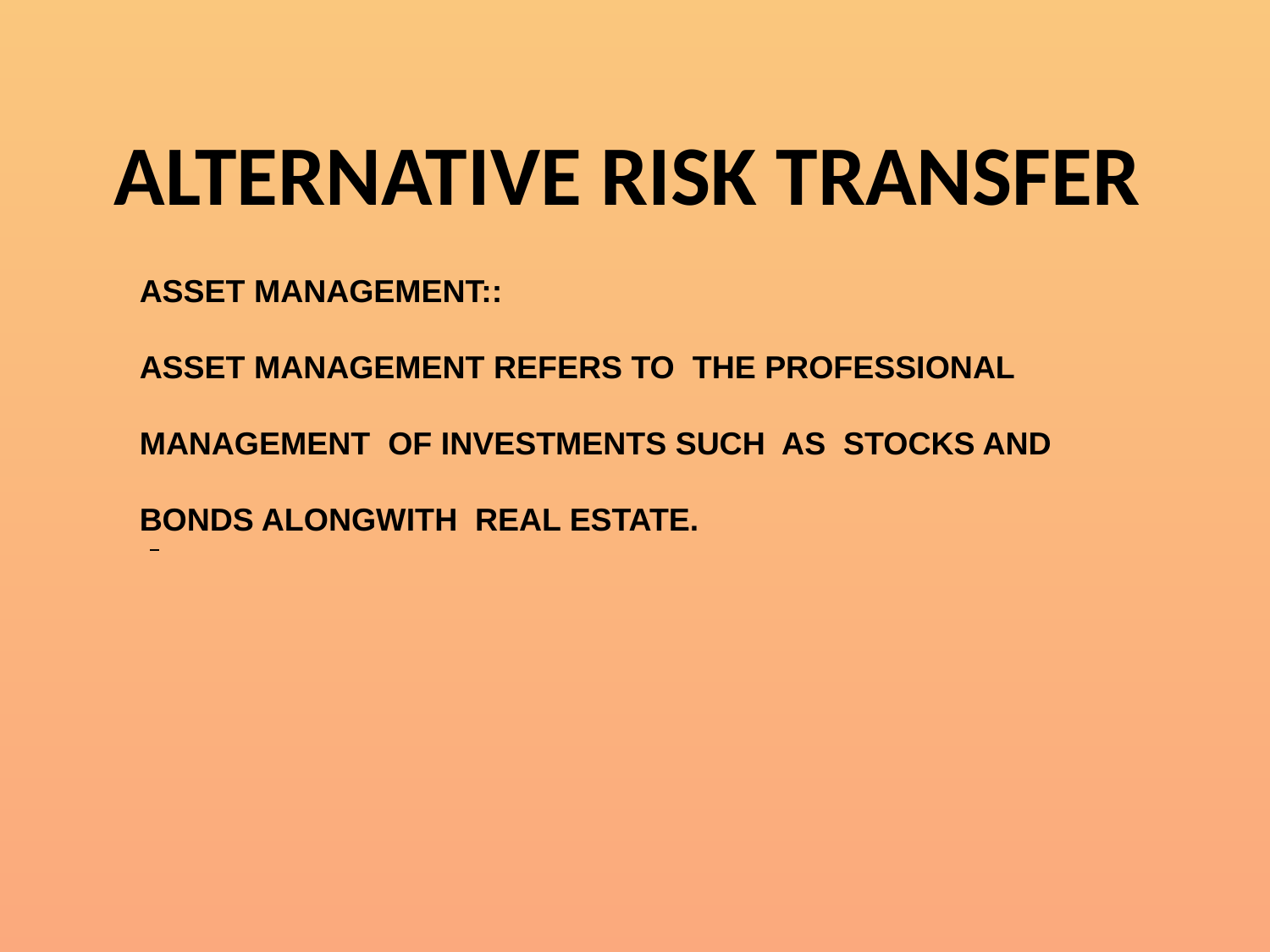

ALTERNATIVE RISK TRANSFER

ASSET MANAGEMENT::

ASSET MANAGEMENT REFERS TO  THE PROFESSIONAL

MANAGEMENT  OF INVESTMENTS SUCH  AS  STOCKS AND

BONDS ALONGWITH  REAL ESTATE.